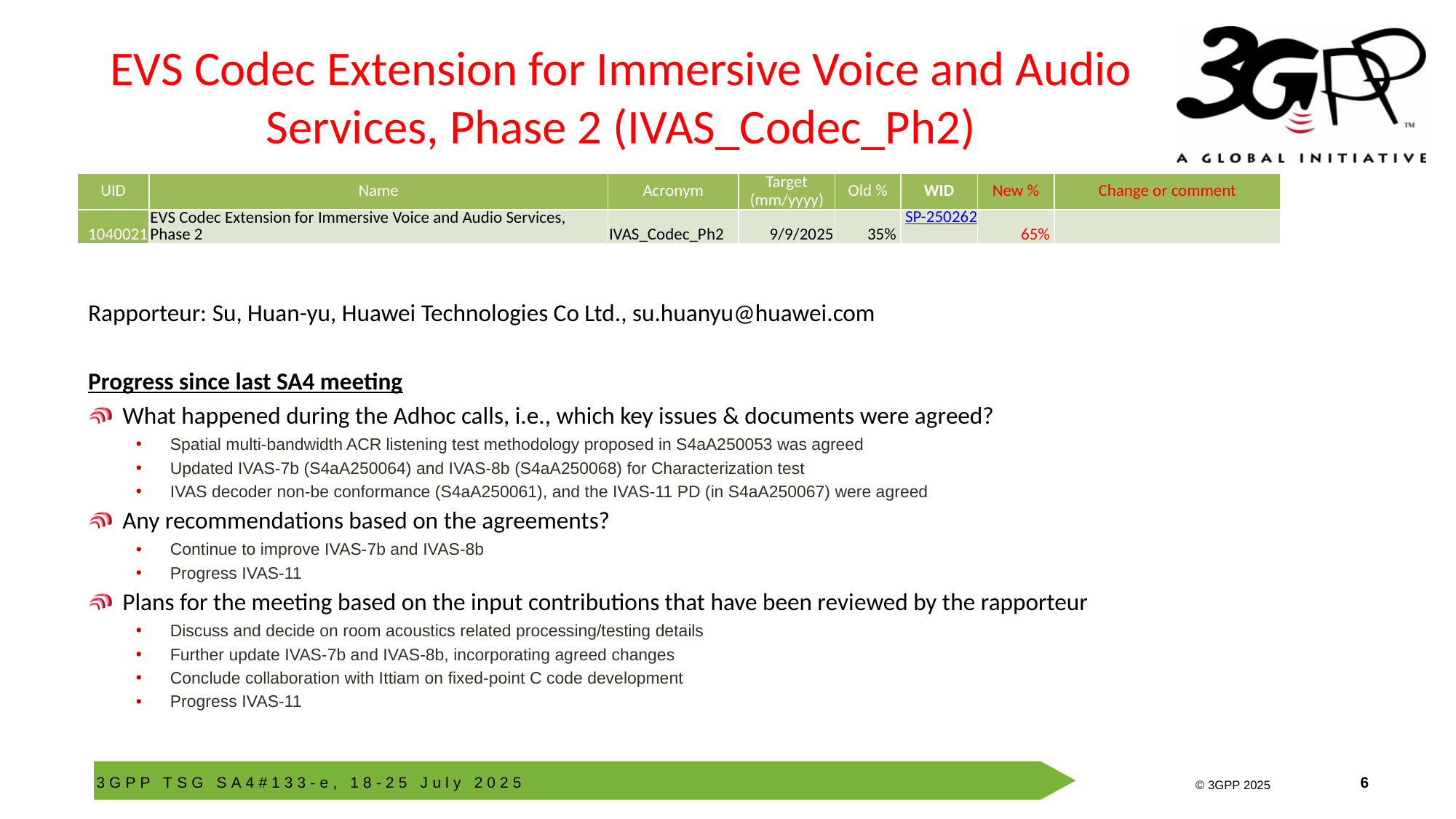

# EVS Codec Extension for Immersive Voice and Audio Services, Phase 2 (IVAS_Codec_Ph2)
| UID | Name | Acronym | Target (mm/yyyy) | Old % | WID | New % | Change or comment |
| --- | --- | --- | --- | --- | --- | --- | --- |
| 1040021 | EVS Codec Extension for Immersive Voice and Audio Services, Phase 2 | IVAS\_Codec\_Ph2 | 9/9/2025 | 35% | SP-250262 | 65% |  |
Rapporteur: Su, Huan-yu, Huawei Technologies Co Ltd., su.huanyu@huawei.com

Progress since last SA4 meeting
What happened during the Adhoc calls, i.e., which key issues & documents were agreed?
Spatial multi-bandwidth ACR listening test methodology proposed in S4aA250053 was agreed
Updated IVAS-7b (S4aA250064) and IVAS-8b (S4aA250068) for Characterization test
IVAS decoder non-be conformance (S4aA250061), and the IVAS-11 PD (in S4aA250067) were agreed
Any recommendations based on the agreements?
Continue to improve IVAS-7b and IVAS-8b
Progress IVAS-11
Plans for the meeting based on the input contributions that have been reviewed by the rapporteur
Discuss and decide on room acoustics related processing/testing details
Further update IVAS-7b and IVAS-8b, incorporating agreed changes
Conclude collaboration with Ittiam on fixed-point C code development
Progress IVAS-11